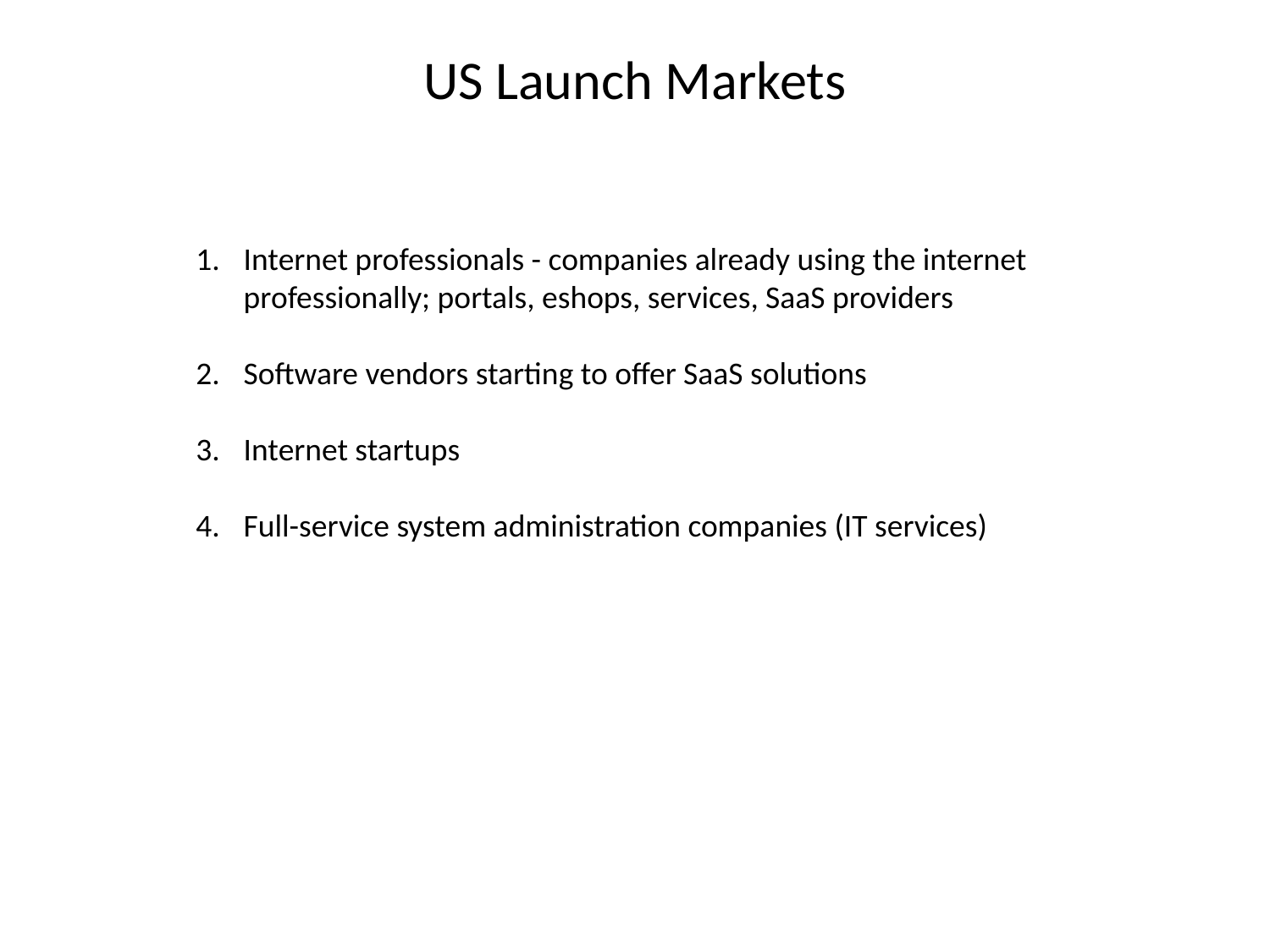

# US Launch Markets
Internet professionals - companies already using the internet professionally; portals, eshops, services, SaaS providers

Software vendors starting to offer SaaS solutions

Internet startups

Full-service system administration companies (IT services)